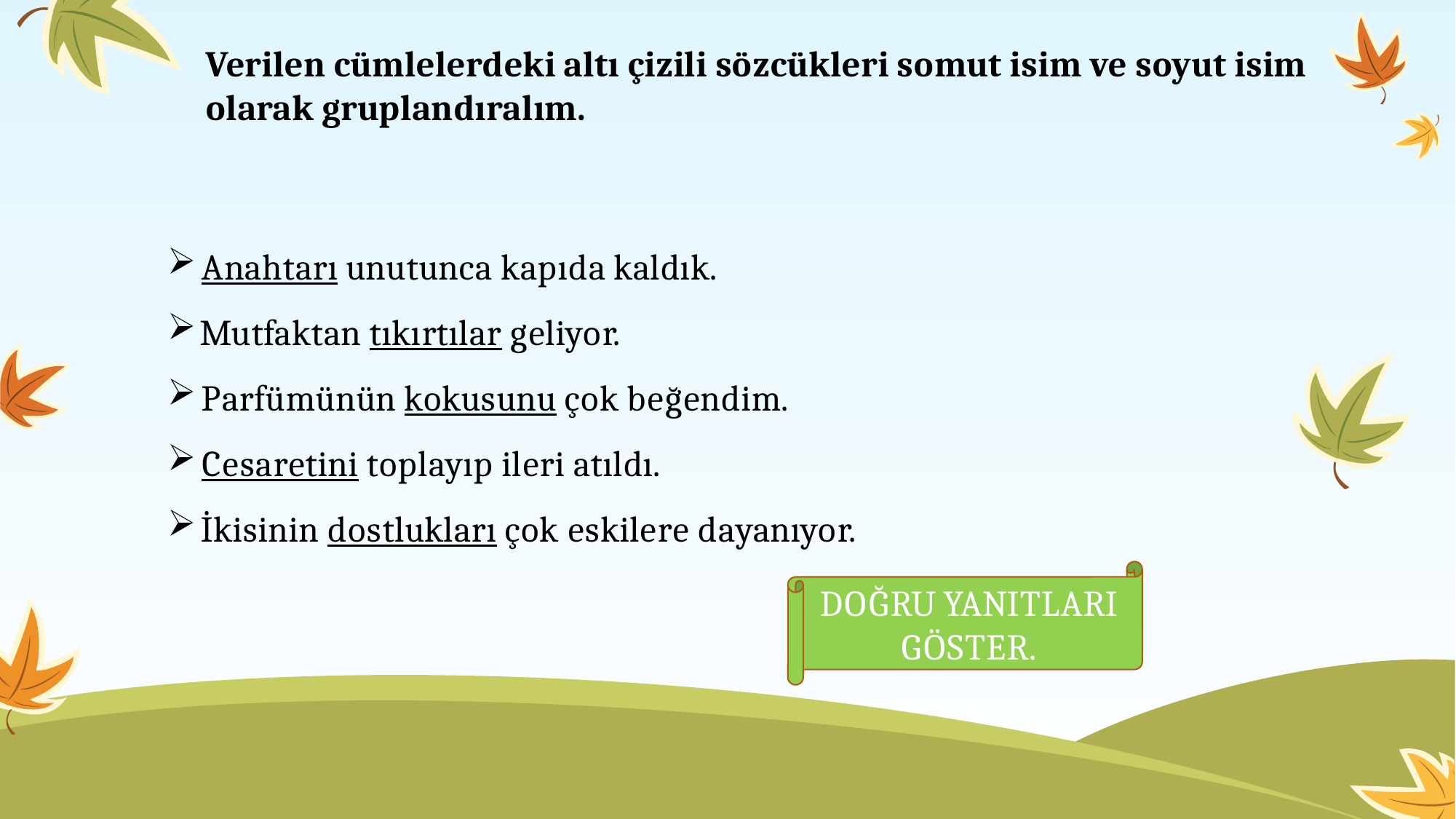

Verilen cümlelerdeki altı çizili sözcükleri somut isim ve soyut isim olarak gruplandıralım.
Anahtarı unutunca kapıda kaldık.
Mutfaktan tıkırtılar geliyor.
Parfümünün kokusunu çok beğendim.
Cesaretini toplayıp ileri atıldı.
İkisinin dostlukları çok eskilere dayanıyor.

DOĞRU YANITLARI GÖSTER.